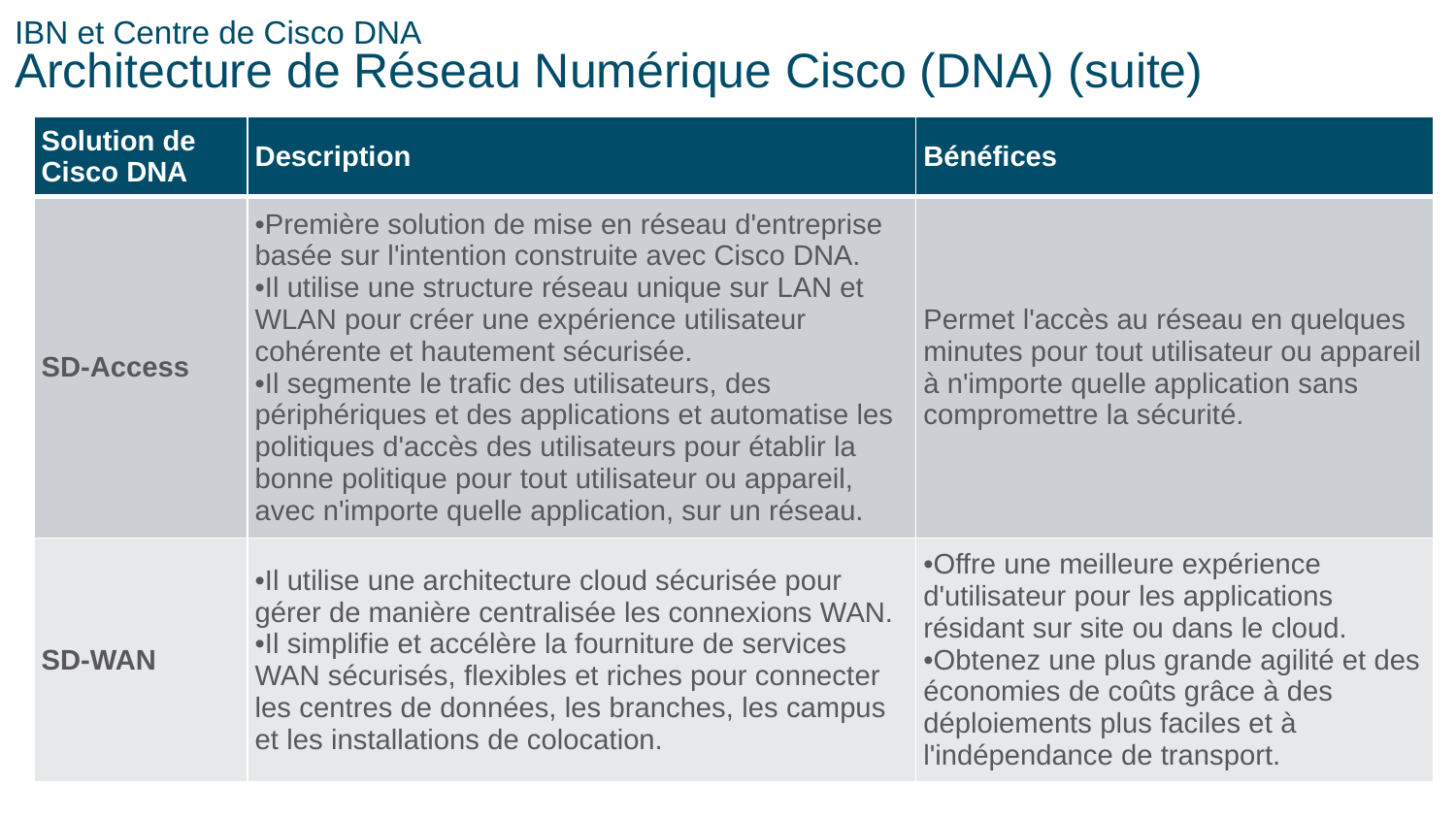

# IBN et Centre de Cisco DNA Architecture de Réseau Numérique Cisco (DNA) (suite)
| Solution de Cisco DNA | Description | Bénéfices |
| --- | --- | --- |
| SD-Access | Première solution de mise en réseau d'entreprise basée sur l'intention construite avec Cisco DNA. Il utilise une structure réseau unique sur LAN et WLAN pour créer une expérience utilisateur cohérente et hautement sécurisée. Il segmente le trafic des utilisateurs, des périphériques et des applications et automatise les politiques d'accès des utilisateurs pour établir la bonne politique pour tout utilisateur ou appareil, avec n'importe quelle application, sur un réseau. | Permet l'accès au réseau en quelques minutes pour tout utilisateur ou appareil à n'importe quelle application sans compromettre la sécurité. |
| SD-WAN | Il utilise une architecture cloud sécurisée pour gérer de manière centralisée les connexions WAN. Il simplifie et accélère la fourniture de services WAN sécurisés, flexibles et riches pour connecter les centres de données, les branches, les campus et les installations de colocation. | Offre une meilleure expérience d'utilisateur pour les applications résidant sur site ou dans le cloud. Obtenez une plus grande agilité et des économies de coûts grâce à des déploiements plus faciles et à l'indépendance de transport. |